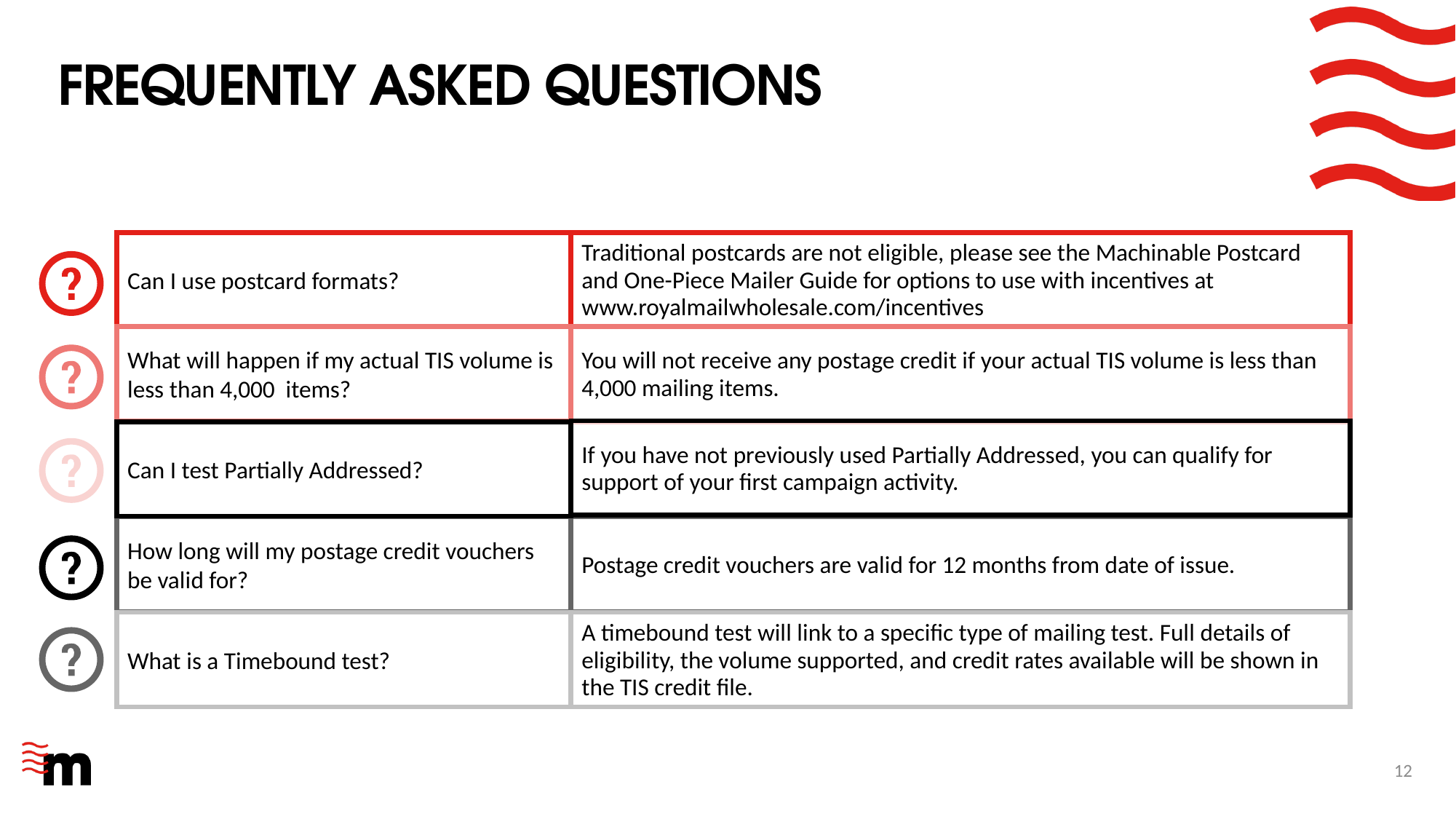

# Frequently asked questions

Can I use postcard formats?
Traditional postcards are not eligible, please see the Machinable Postcard and One-Piece Mailer Guide for options to use with incentives at www.royalmailwholesale.com/incentives

What will happen if my actual TIS volume is less than 4,000  items?
You will not receive any postage credit if your actual TIS volume is less than 4,000 mailing items.

If you have not previously used Partially Addressed, you can qualify for support of your first campaign activity.

Can I test Partially Addressed?

How long will my postage credit vouchers be valid for?
Postage credit vouchers are valid for 12 months from date of issue.

What is a Timebound test?
A timebound test will link to a specific type of mailing test. Full details of eligibility, the volume supported, and credit rates available will be shown in the TIS credit file.

12